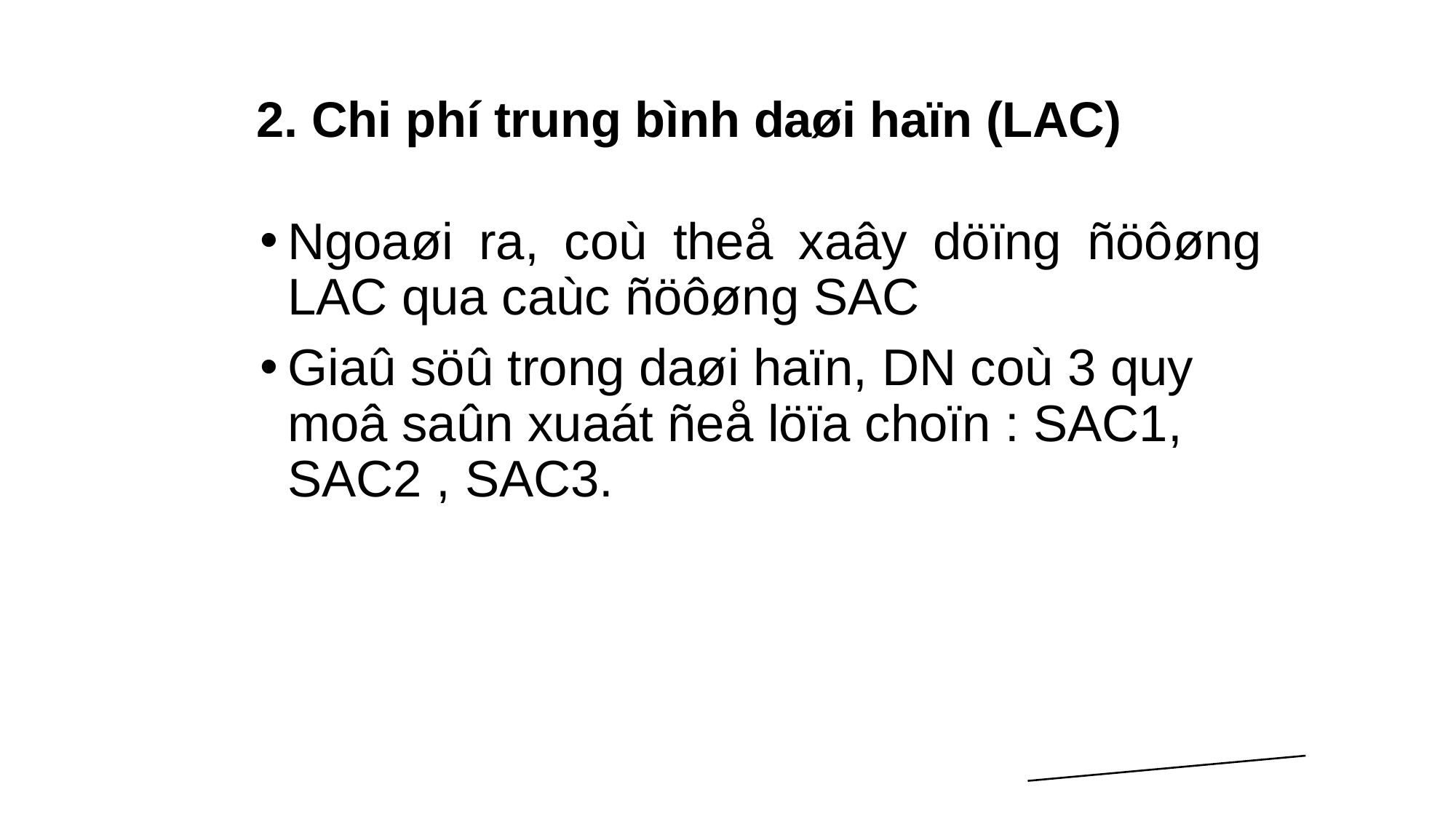

# 2. Chi phí trung bình daøi haïn (LAC)
Ngoaøi ra, coù theå xaây döïng ñöôøng LAC qua caùc ñöôøng SAC
Giaû söû trong daøi haïn, DN coù 3 quy moâ saûn xuaát ñeå löïa choïn : SAC1, SAC2 , SAC3.